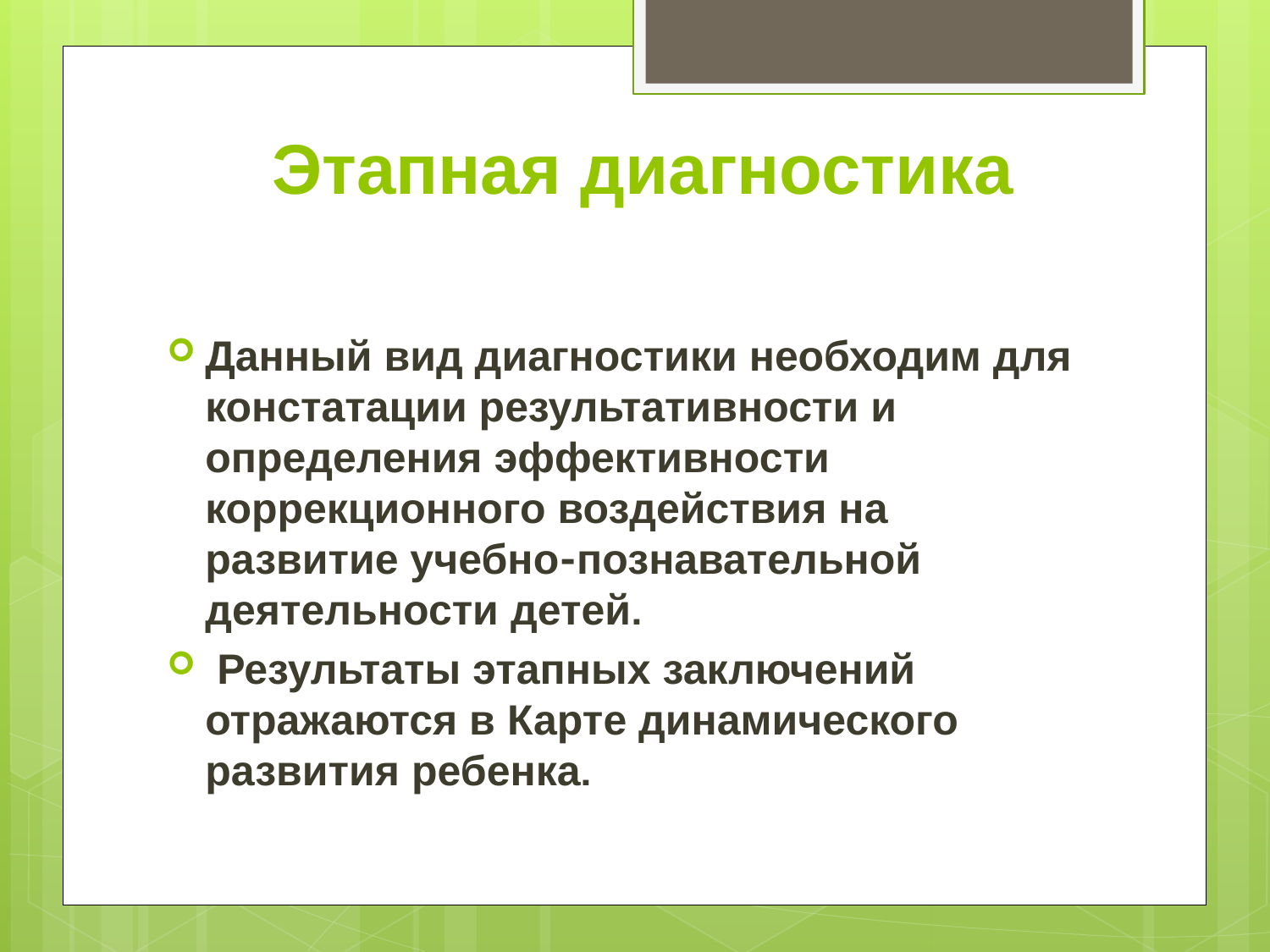

# Этапная диагностика
Данный вид диагностики необходим для констатации результативности и определения эффективности коррекционного воздействия на развитие учебно-познавательной деятельности детей.
 Результаты этапных заключений отражаются в Карте динамического развития ребенка.